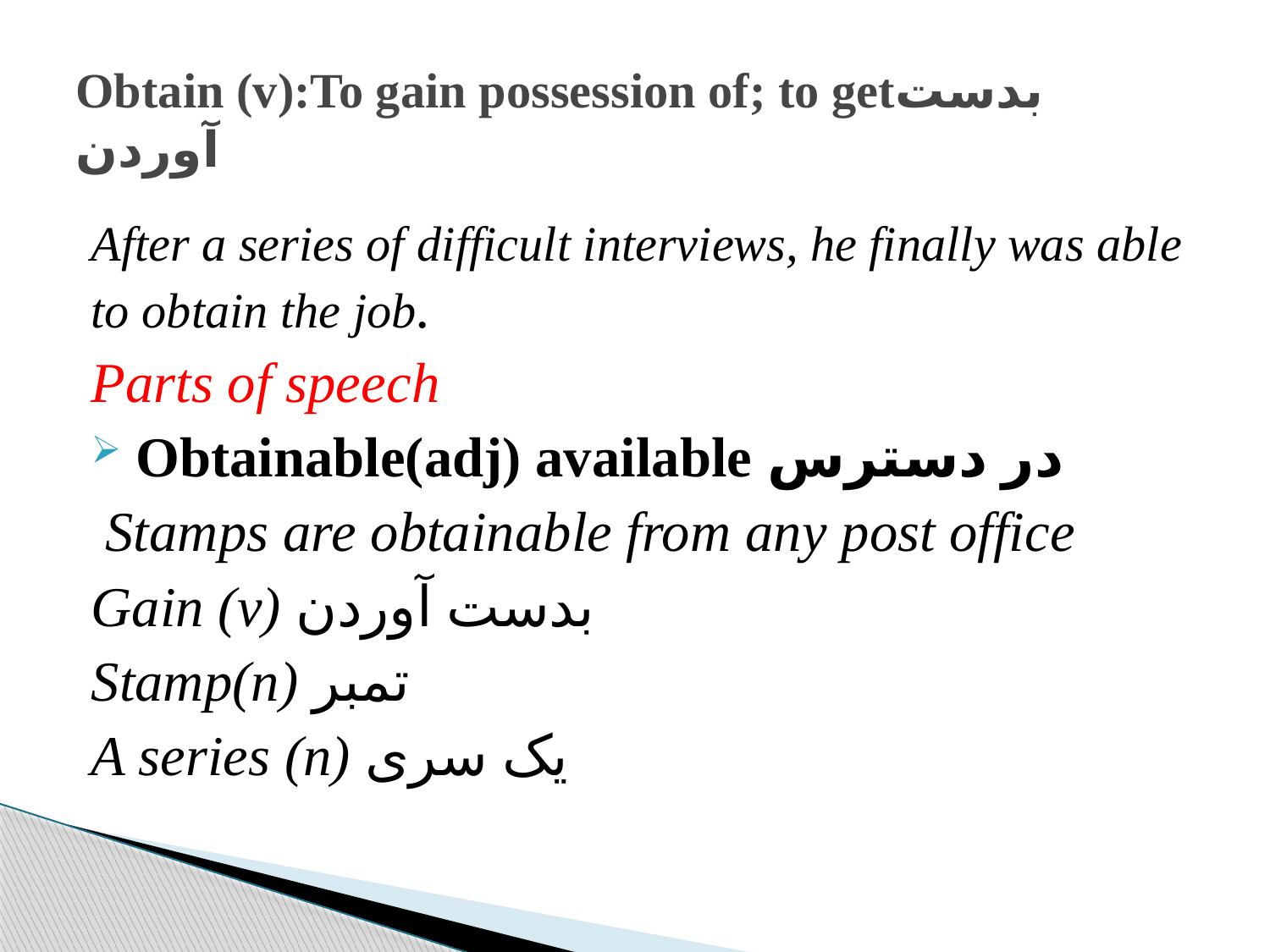

# Obtain (v):To gain possession of; to getبدست آوردن
After a series of difficult interviews, he finally was able to obtain the job.
Parts of speech
 Obtainable(adj) available در دسترس
 Stamps are obtainable from any post office
Gain (v) بدست آوردن
Stamp(n) تمبر
A series (n) یک سری